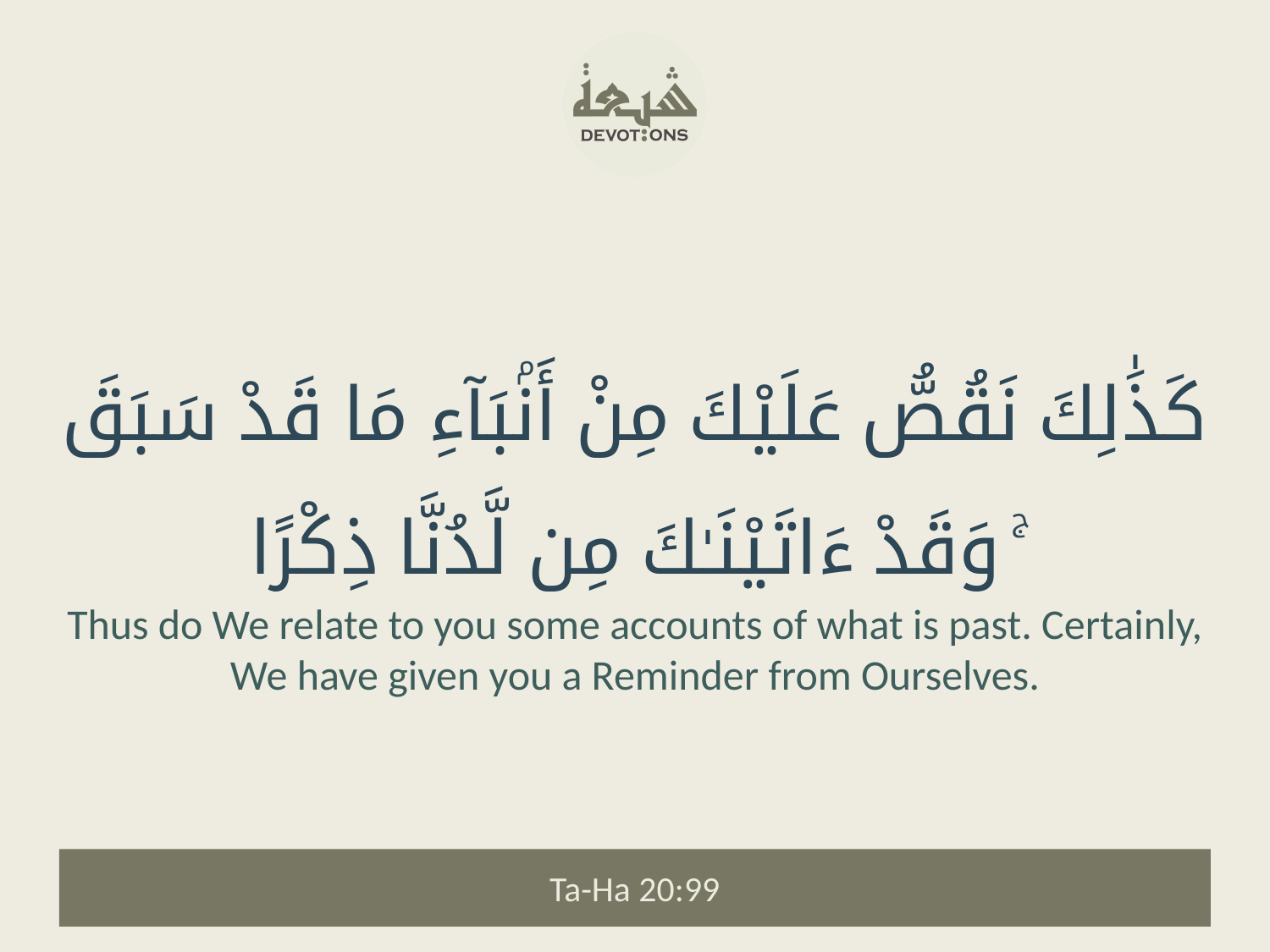

كَذَٰلِكَ نَقُصُّ عَلَيْكَ مِنْ أَنۢبَآءِ مَا قَدْ سَبَقَ ۚ وَقَدْ ءَاتَيْنَـٰكَ مِن لَّدُنَّا ذِكْرًا
Thus do We relate to you some accounts of what is past. Certainly, We have given you a Reminder from Ourselves.
Ta-Ha 20:99